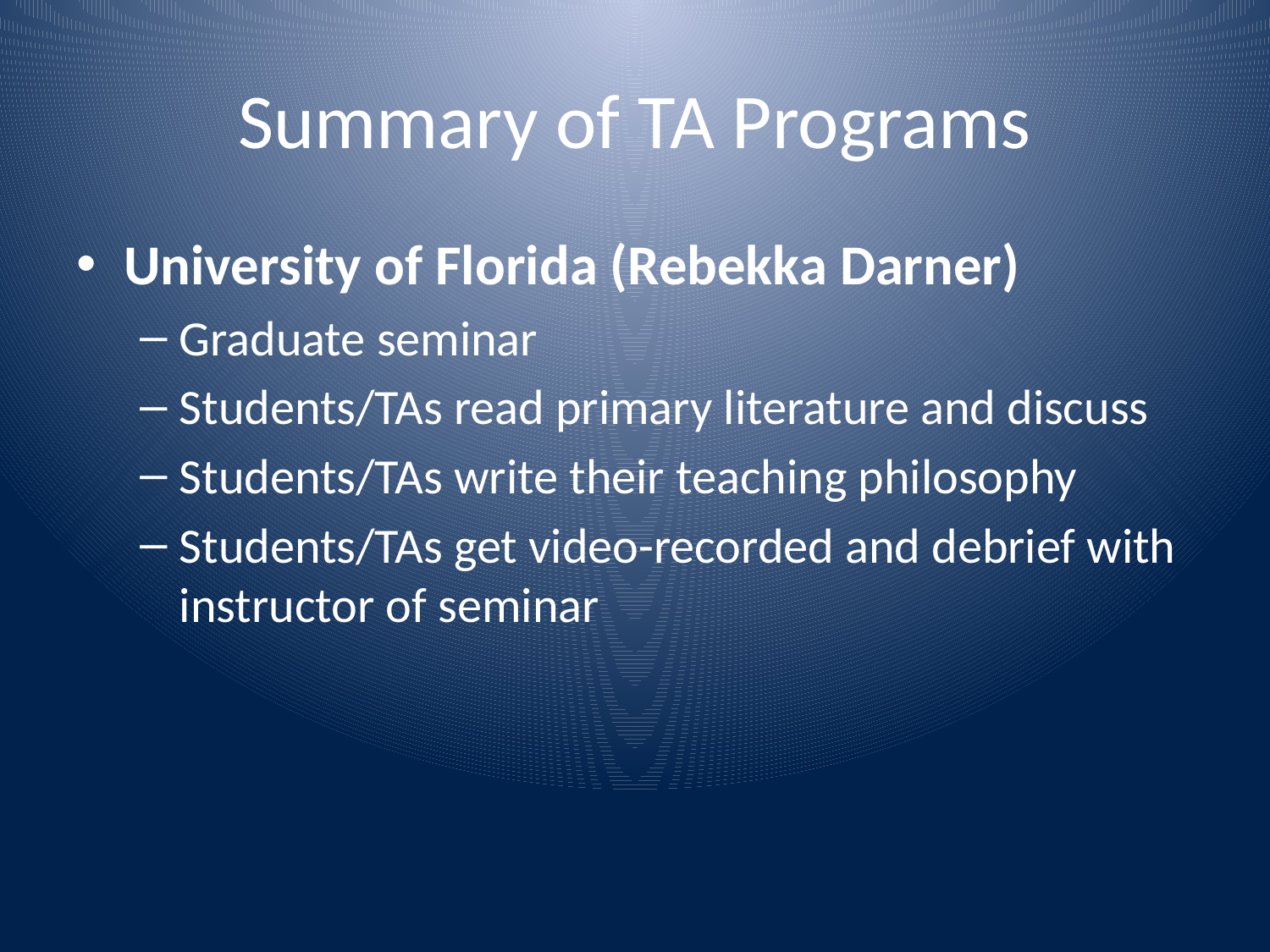

# Summary of TA Programs
University of Florida (Rebekka Darner)
Graduate seminar
Students/TAs read primary literature and discuss
Students/TAs write their teaching philosophy
Students/TAs get video-recorded and debrief with instructor of seminar